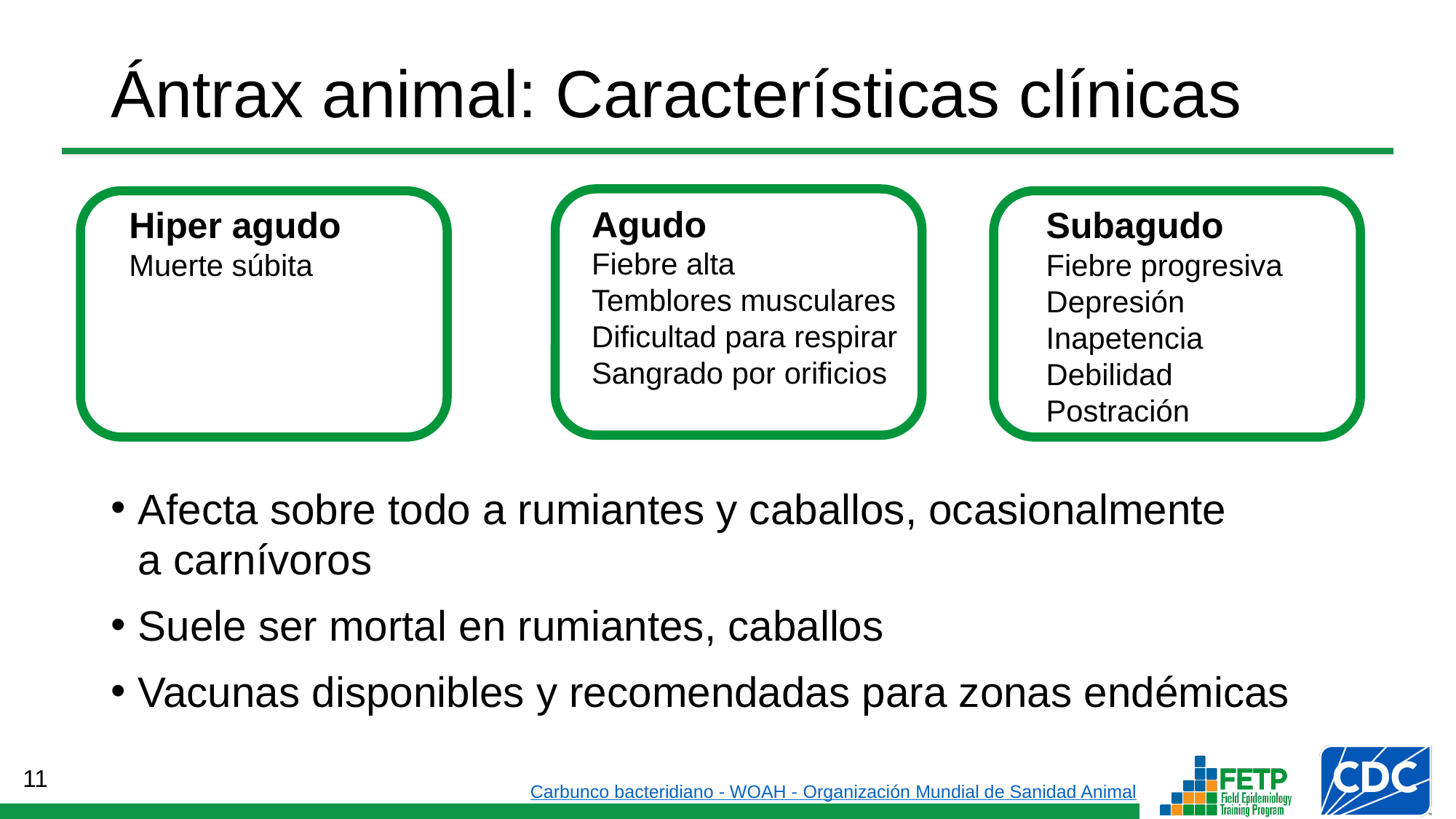

# Ántrax animal: Características clínicas

Agudo
Fiebre alta
Temblores musculares
Dificultad para respirar
Sangrado por orificios
Hiper agudo
Muerte súbita
Subagudo
Fiebre progresiva Depresión Inapetencia
Debilidad
Postración

Afecta sobre todo a rumiantes y caballos, ocasionalmente
a carnívoros
Suele ser mortal en rumiantes, caballos
Vacunas disponibles y recomendadas para zonas endémicas

Carbunco bacteridiano - WOAH - Organización Mundial de Sanidad Animal